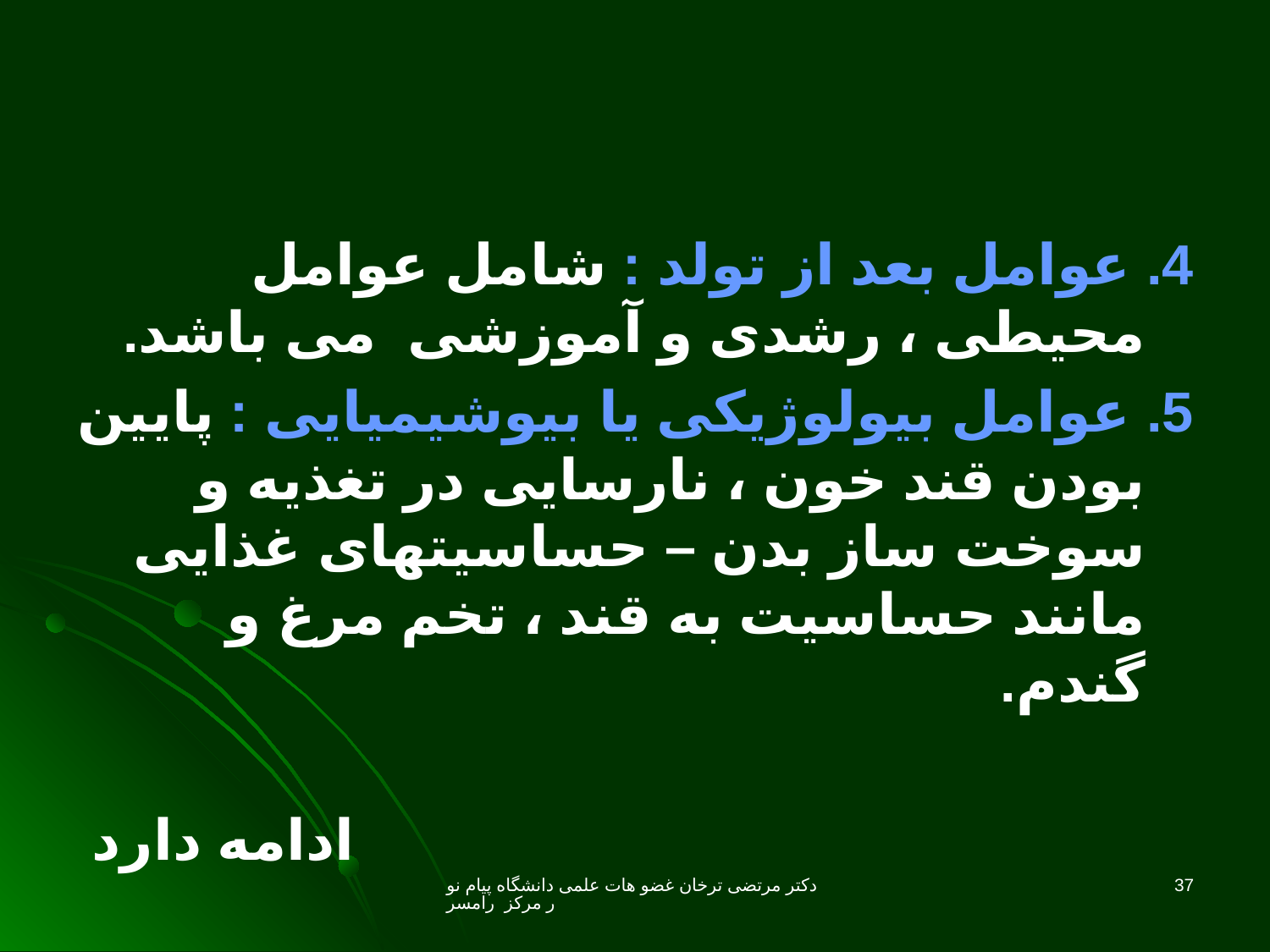

4. عوامل بعد از تولد : شامل عوامل محیطی ، رشدی و آموزشی  می باشد.
5. عوامل بیولوژیکی یا بیوشیمیایی : پایین بودن قند خون ، نارسایی در تغذیه و سوخت ساز بدن – حساسیتهای غذایی مانند حساسیت به قند ، تخم مرغ و گندم.

ادامه دارد

دکتر مرتضی ترخان غضو هات علمی دانشگاه پیام نور مرکز رامسر
37